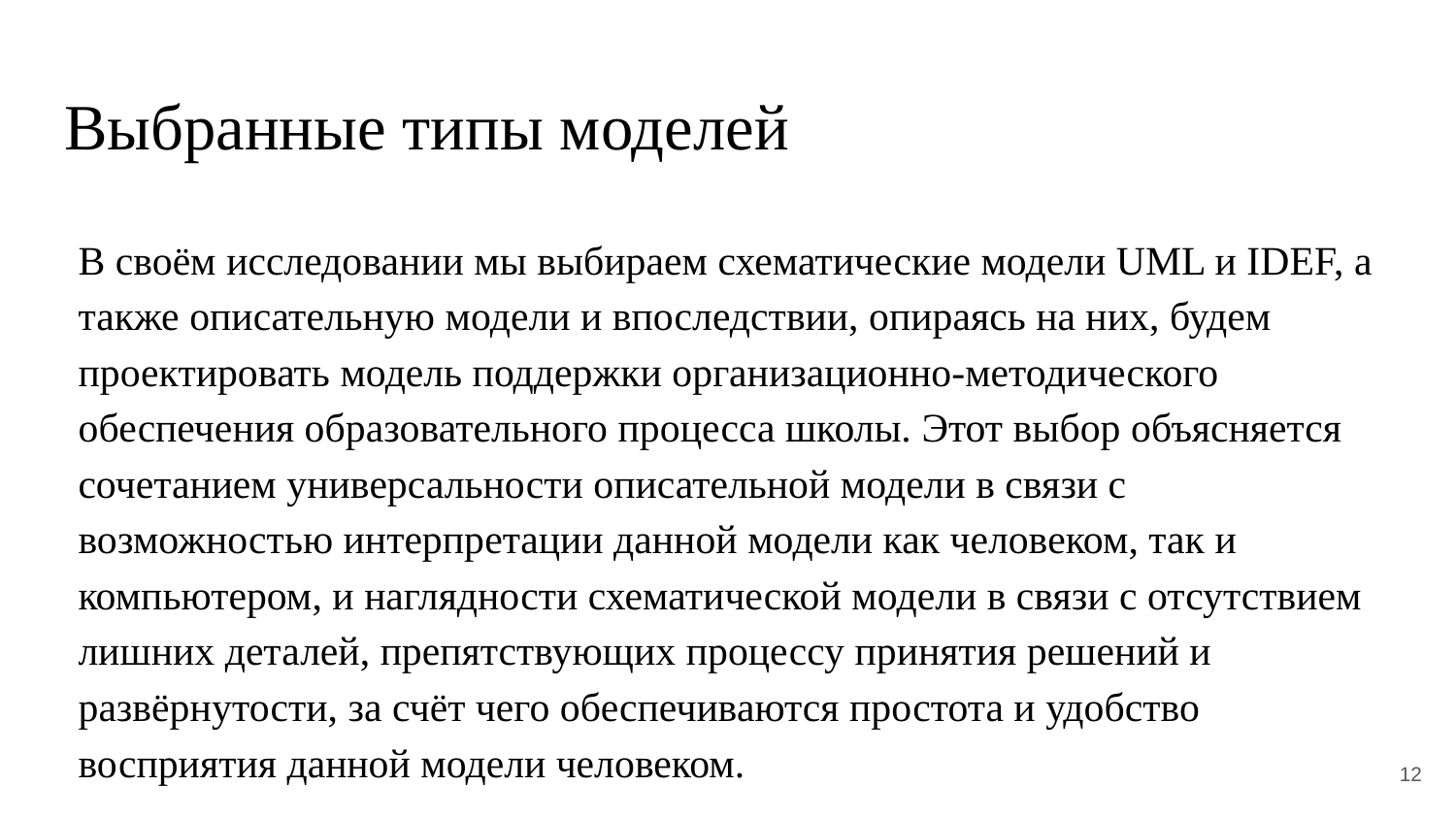

# Выбранные типы моделей
В своём исследовании мы выбираем схематические модели UML и IDEF, а также описательную модели и впоследствии, опираясь на них, будем проектировать модель поддержки организационно-методического обеспечения образовательного процесса школы. Этот выбор объясняется сочетанием универсальности описательной модели в связи с возможностью интерпретации данной модели как человеком, так и компьютером, и наглядности схематической модели в связи с отсутствием лишних деталей, препятствующих процессу принятия решений и развёрнутости, за счёт чего обеспечиваются простота и удобство восприятия данной модели человеком.
12